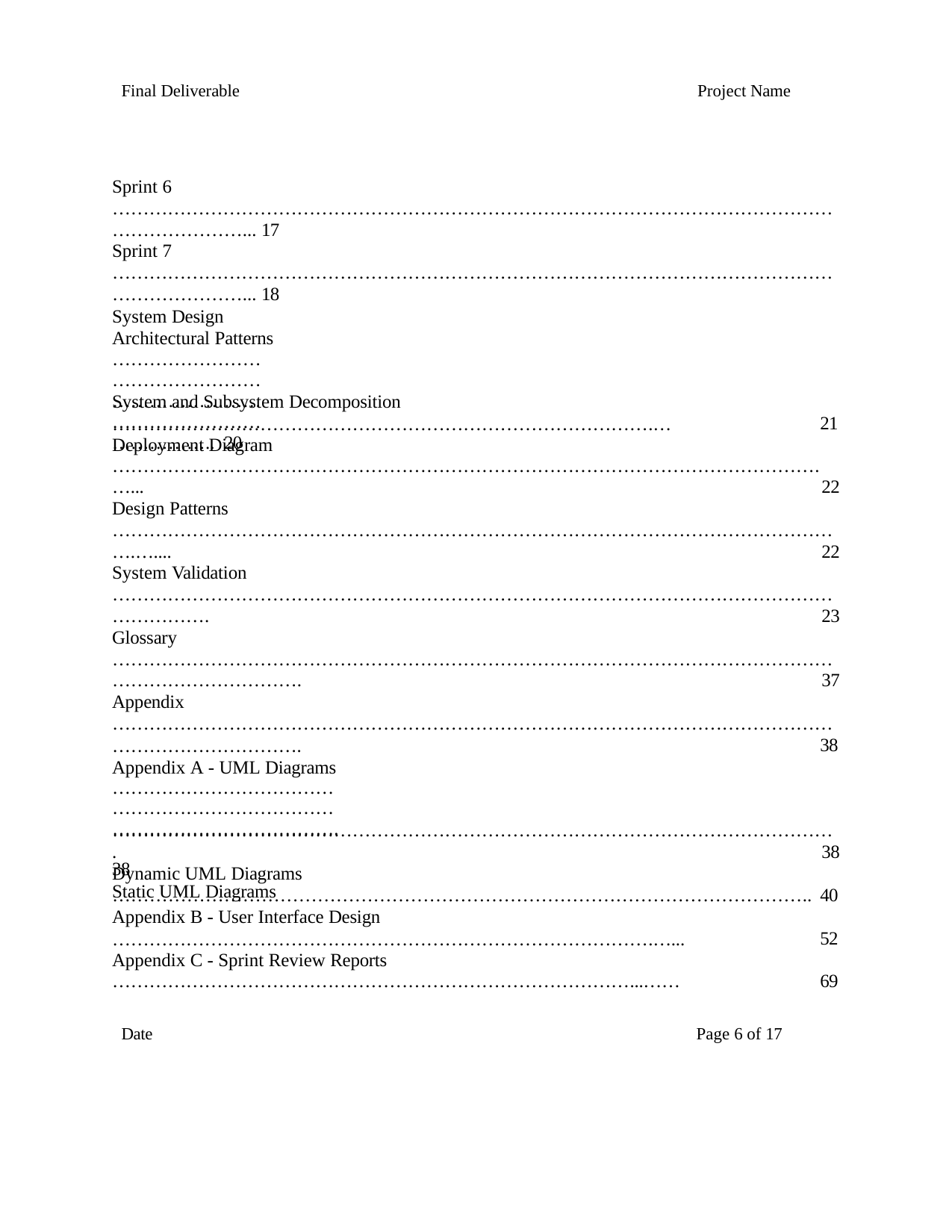

Final Deliverable
Project Name
Sprint 6
………………………………………………………………………………………………………
…………………... 17
Sprint 7
………………………………………………………………………………………………………
…………………... 18
System Design Architectural Patterns
………………………………………………………………………………………………….. 20
System and Subsystem Decomposition
…………………………………………………………………………….… Deployment Diagram
21
…………………………………………………………………………………………………….
…...	22
Design Patterns
………………………………………………………………………………………………………
….…....	22
System Validation
………………………………………………………………………………………………………
…………….	23
Glossary
………………………………………………………………………………………………………
………………………….	37
Appendix
………………………………………………………………………………………………………
…………………………. Appendix A - UML Diagrams
……………………………………………………………………………………………….	38
Static UML Diagrams
38
………………………………………………………………………………………………………
.	38
Dynamic UML Diagrams
………………………………………………………………………………………………….. 40
Appendix B - User Interface Design
…………………………………………………………………………….…... Appendix C - Sprint Review Reports
…………………………………………………………………………...……
52
69
Date
Page 6 of 17